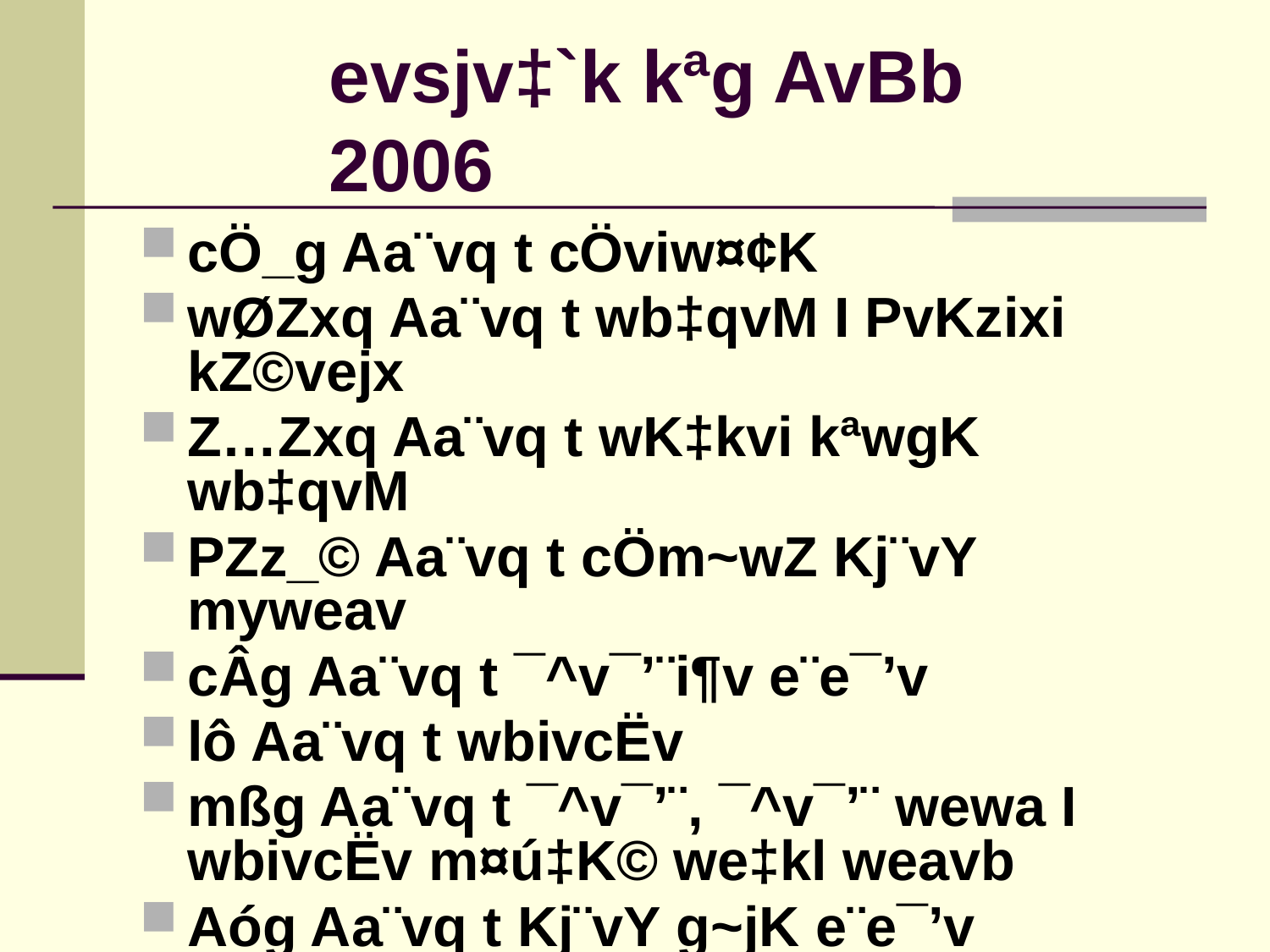

# evsjv‡`k kªg AvBb 2006
cÖ_g Aa¨vq t cÖviw¤¢K
wØZxq Aa¨vq t wb‡qvM I PvKzixi kZ©vejx
Z…Zxq Aa¨vq t wK‡kvi kªwgK wb‡qvM
PZz_© Aa¨vq t cÖm~wZ Kj¨vY myweav
cÂg Aa¨vq t ¯^v¯’¨i¶v e¨e¯’v
lô Aa¨vq t wbivcËv
mßg Aa¨vq t ¯^v¯’¨, ¯^v¯’¨ wewa I wbivcËv m¤ú‡K© we‡kl weavb
Aóg Aa¨vq t Kj¨vY g~jK e¨e¯’v